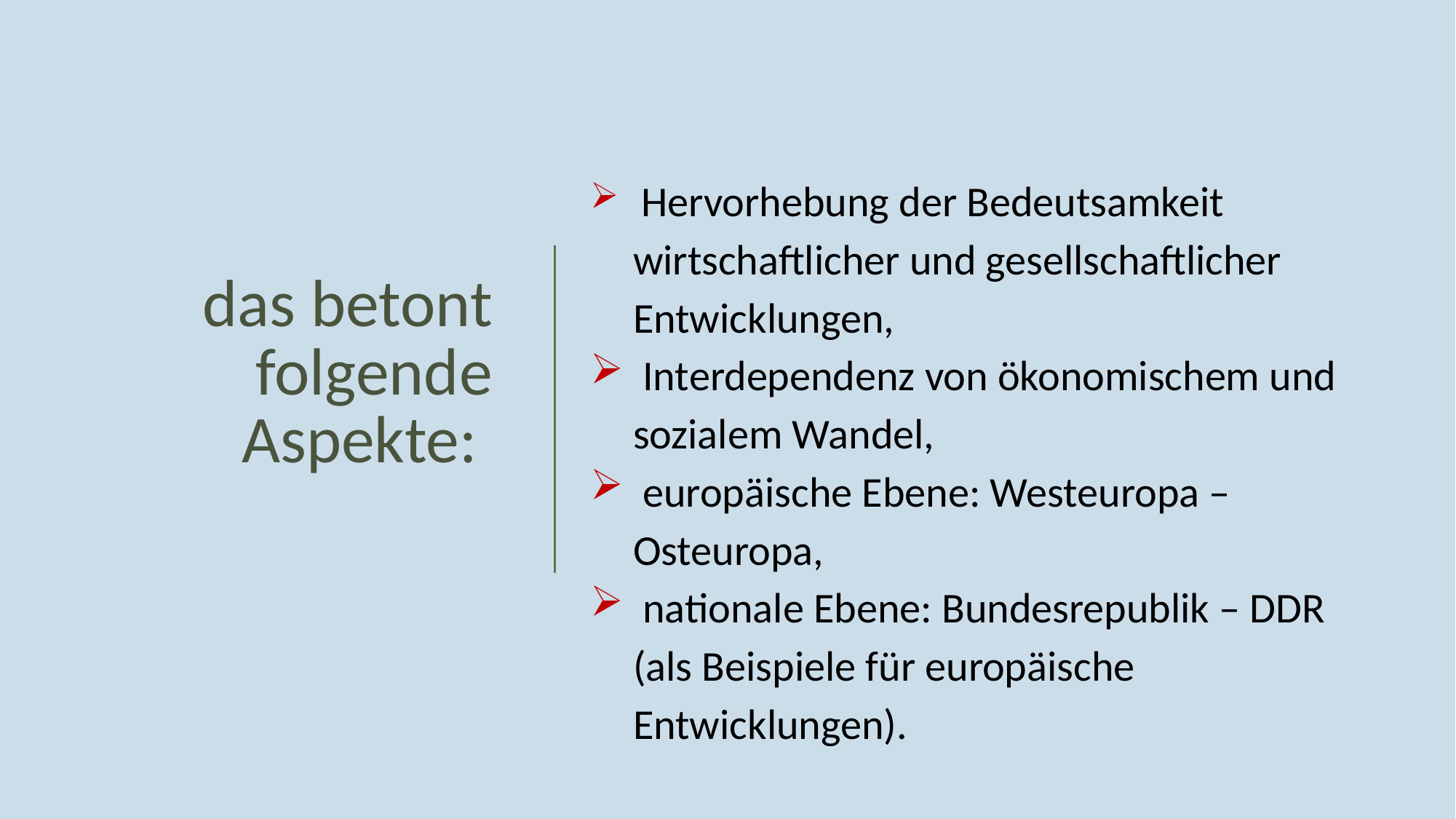

das betont folgende Aspekte:

 Hervorhebung der Bedeutsamkeit   	wirtschaftlicher und gesellschaftlicher 	Entwicklungen,
 Interdependenz von ökonomischem und 	sozialem Wandel,
 europäische Ebene: Westeuropa – 	Osteuropa,
 nationale Ebene: Bundesrepublik – DDR	(als Beispiele für europäische 	Entwicklungen).